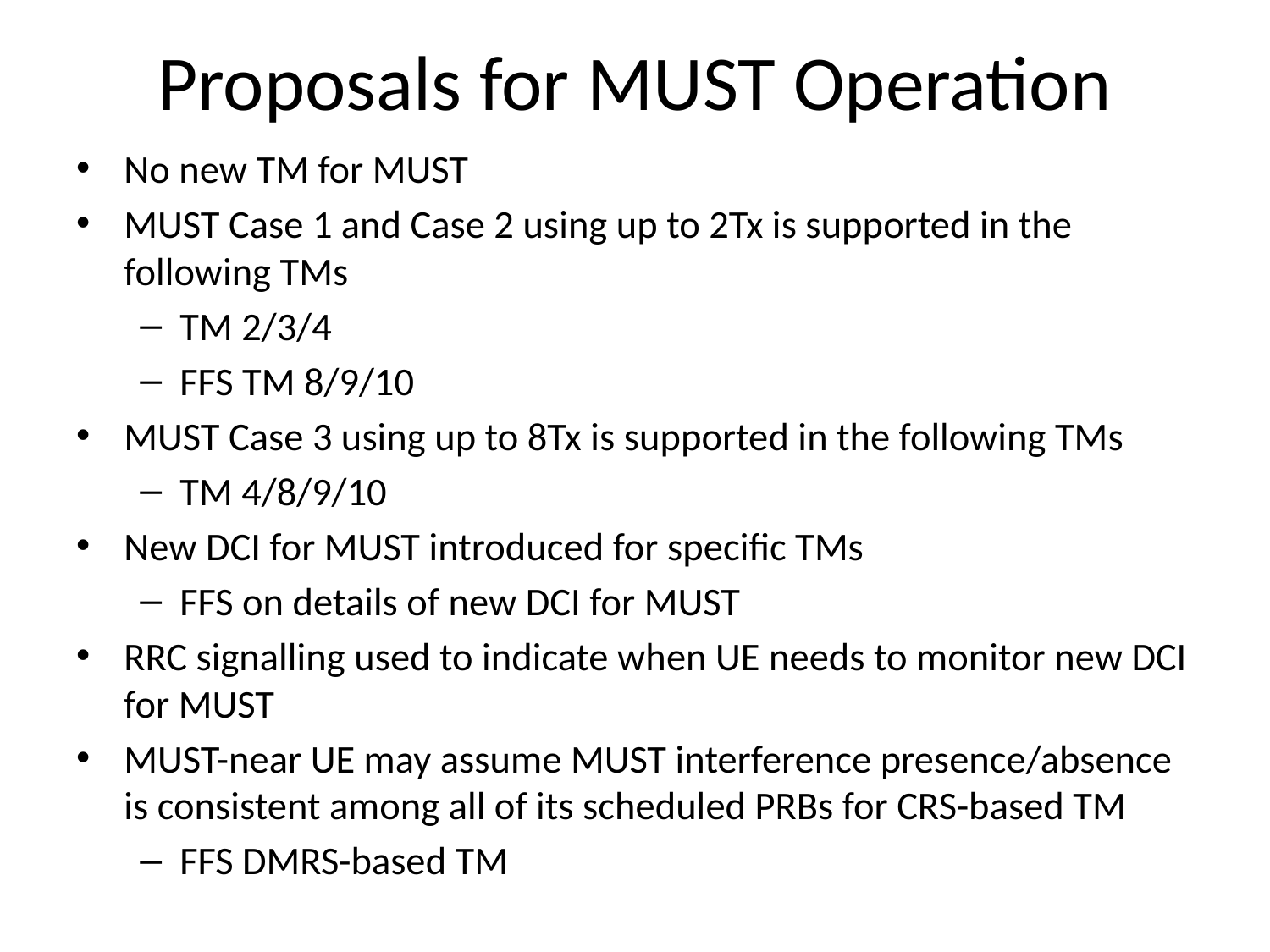

# Proposals for MUST Operation
No new TM for MUST
MUST Case 1 and Case 2 using up to 2Tx is supported in the following TMs
TM 2/3/4
FFS TM 8/9/10
MUST Case 3 using up to 8Tx is supported in the following TMs
TM 4/8/9/10
New DCI for MUST introduced for specific TMs
FFS on details of new DCI for MUST
RRC signalling used to indicate when UE needs to monitor new DCI for MUST
MUST-near UE may assume MUST interference presence/absence is consistent among all of its scheduled PRBs for CRS-based TM
FFS DMRS-based TM